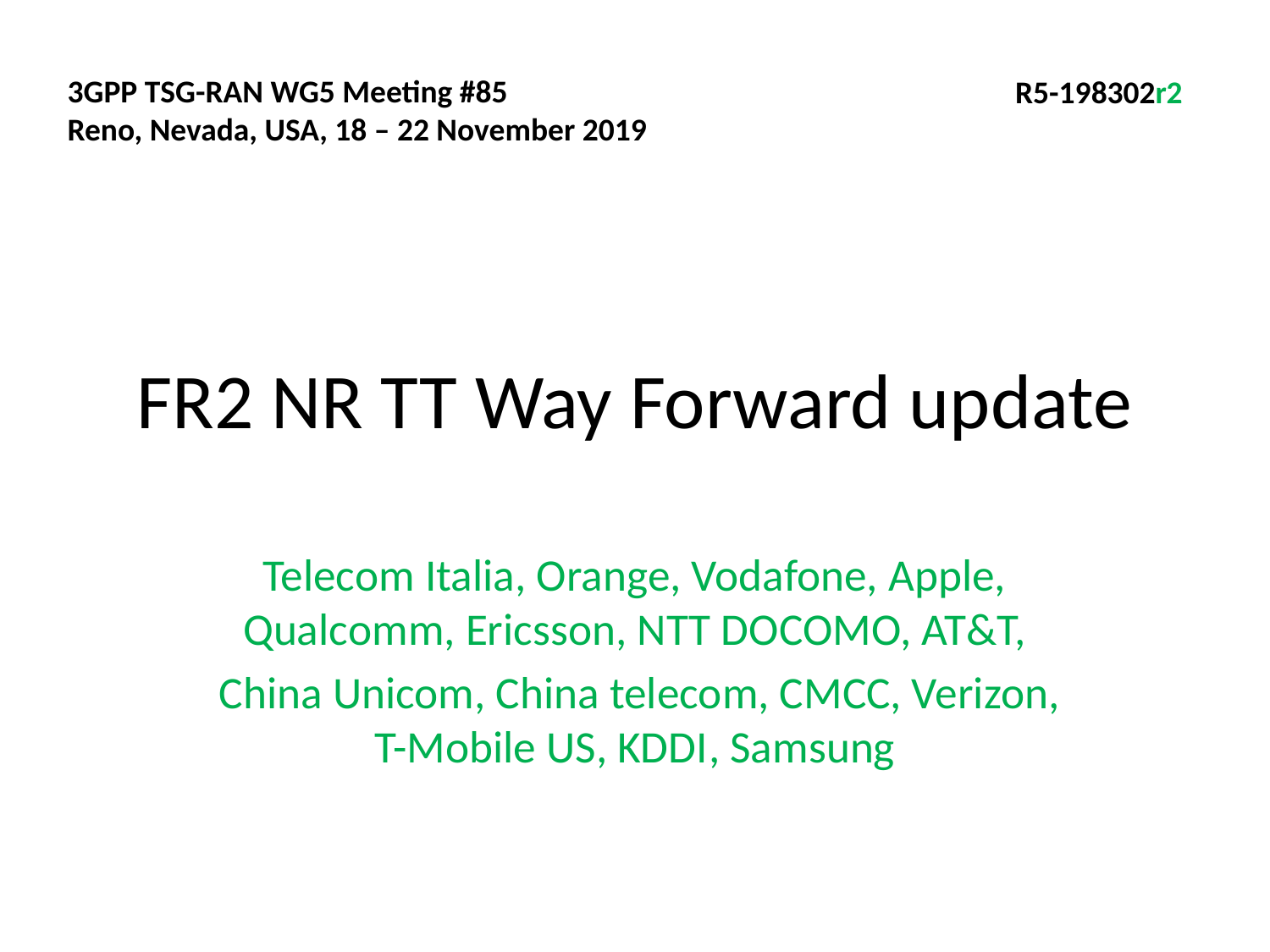

3GPP TSG-RAN WG5 Meeting #85
Reno, Nevada, USA, 18 – 22 November 2019

  R5-198302r2
# FR2 NR TT Way Forward update
Telecom Italia, Orange, Vodafone, Apple, Qualcomm, Ericsson, NTT DOCOMO, AT&T,
 China Unicom, China telecom, CMCC, Verizon, T-Mobile US, KDDI, Samsung